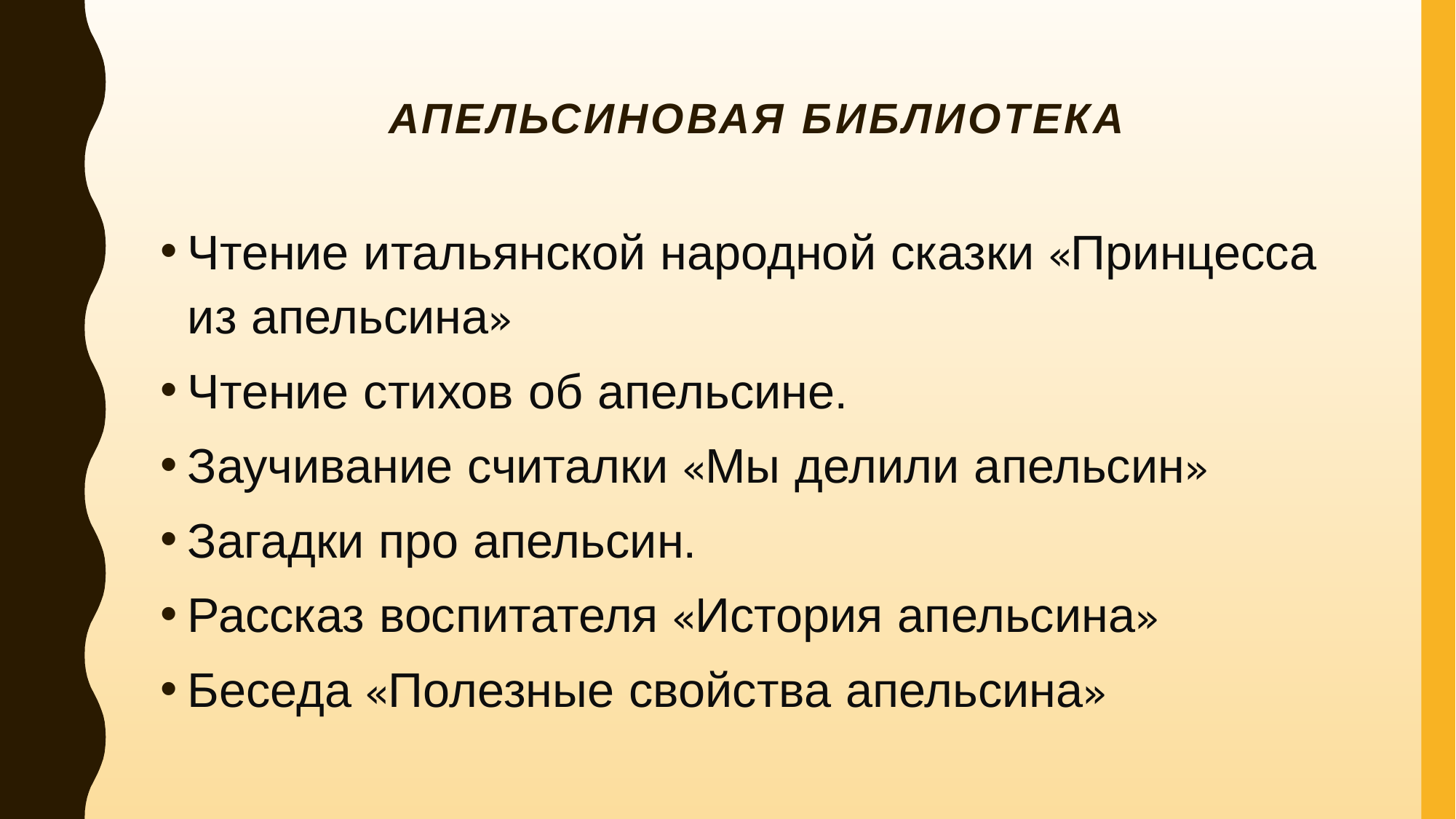

# Апельсиновая библиотека
Чтение итальянской народной сказки «Принцесса из апельсина»
Чтение стихов об апельсине.
Заучивание считалки «Мы делили апельсин»
Загадки про апельсин.
Рассказ воспитателя «История апельсина»
Беседа «Полезные свойства апельсина»